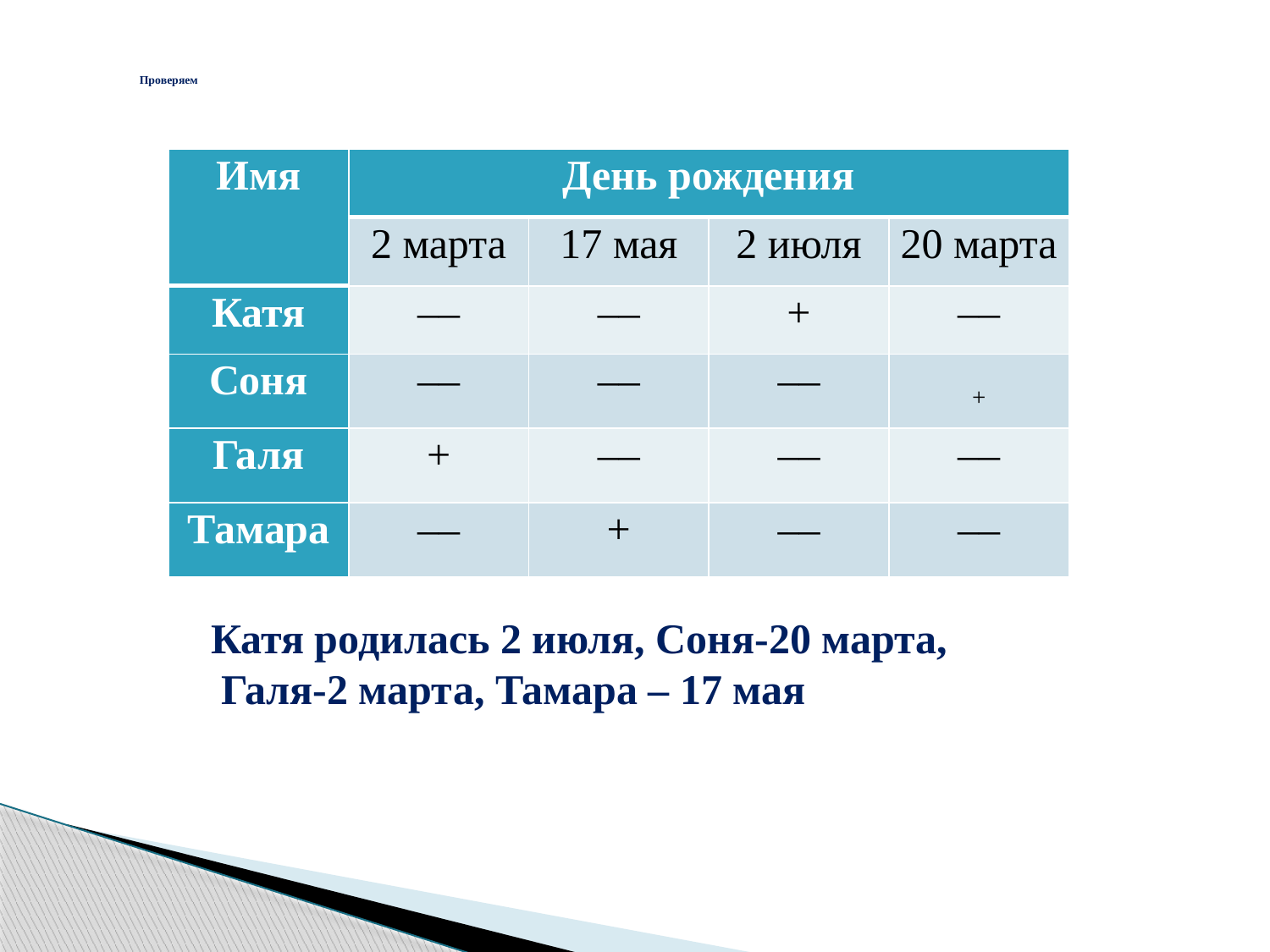

# Проверяем
| Имя | День рождения |  |  |  |
| --- | --- | --- | --- | --- |
|  | 2 марта | 17 мая | 2 июля | 20 марта |
| Катя | –– | –– | + | –– |
| Соня | –– | –– | –– | + |
| Галя | + | –– | –– | –– |
| Тамара | –– | + | –– | –– |
Катя родилась 2 июля, Соня-20 марта,
 Галя-2 марта, Тамара – 17 мая